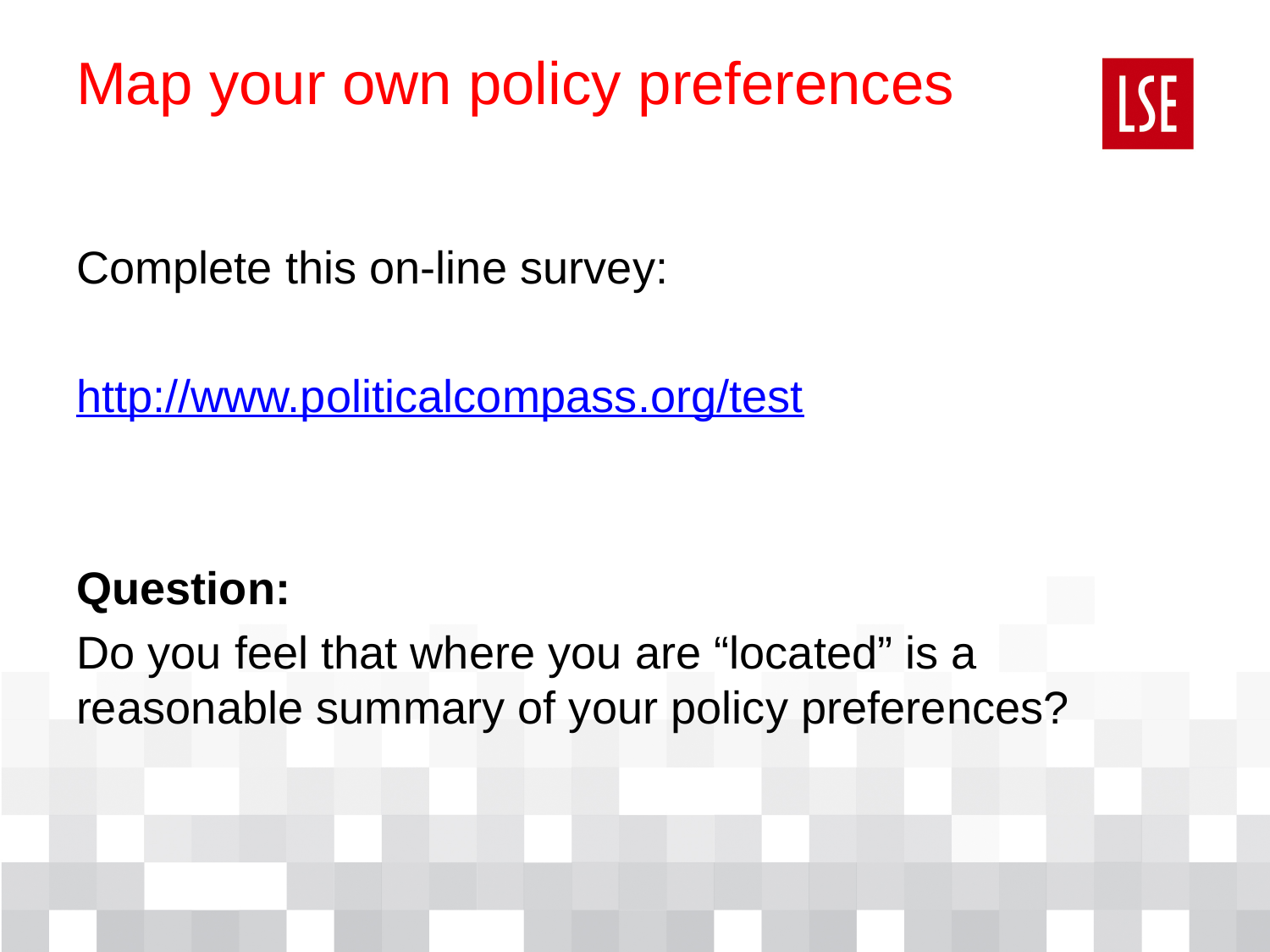

# Map your own policy preferences
Complete this on-line survey:

http://www.politicalcompass.org/test

Question:
Do you feel that where you are “located” is a reasonable summary of your policy preferences?